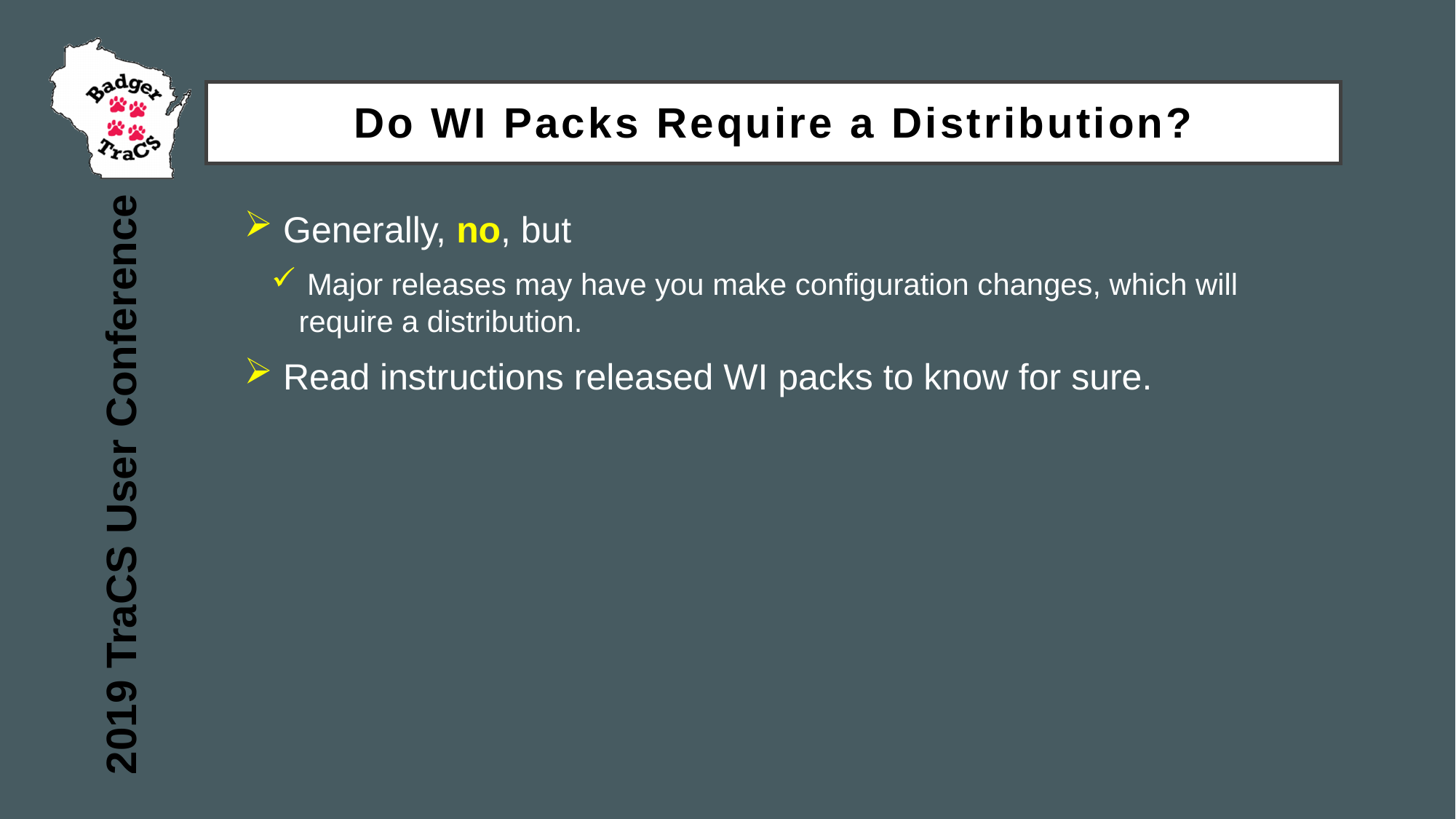

# Do WI Packs Require a Distribution?
 Generally, no, but
 Major releases may have you make configuration changes, which will require a distribution.
 Read instructions released WI packs to know for sure.